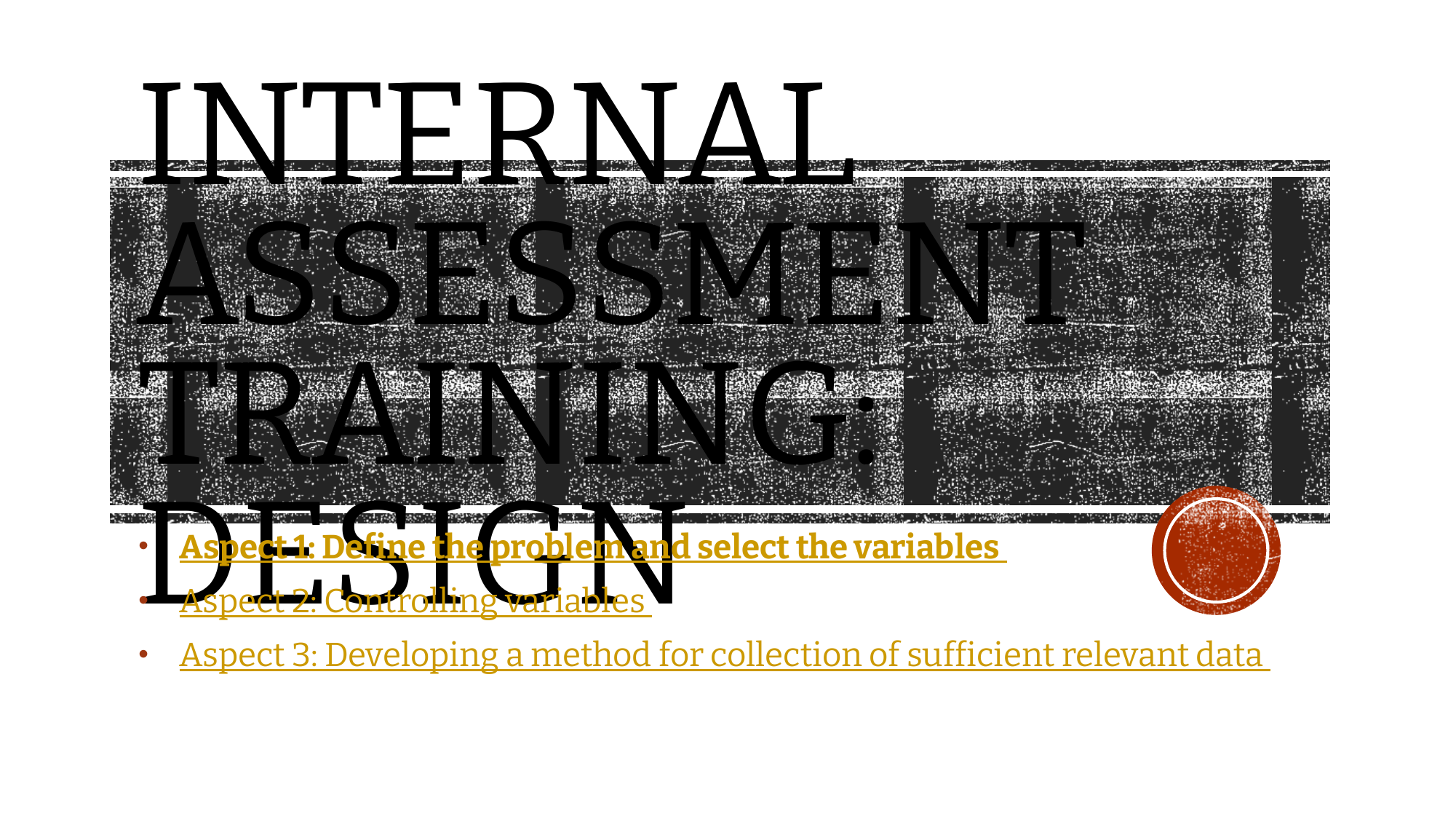

# INTERNAL ASSESSMENT TRAINING: DESIGN
Aspect 1: Define the problem and select the variables
Aspect 2: Controlling variables
Aspect 3: Developing a method for collection of sufficient relevant data